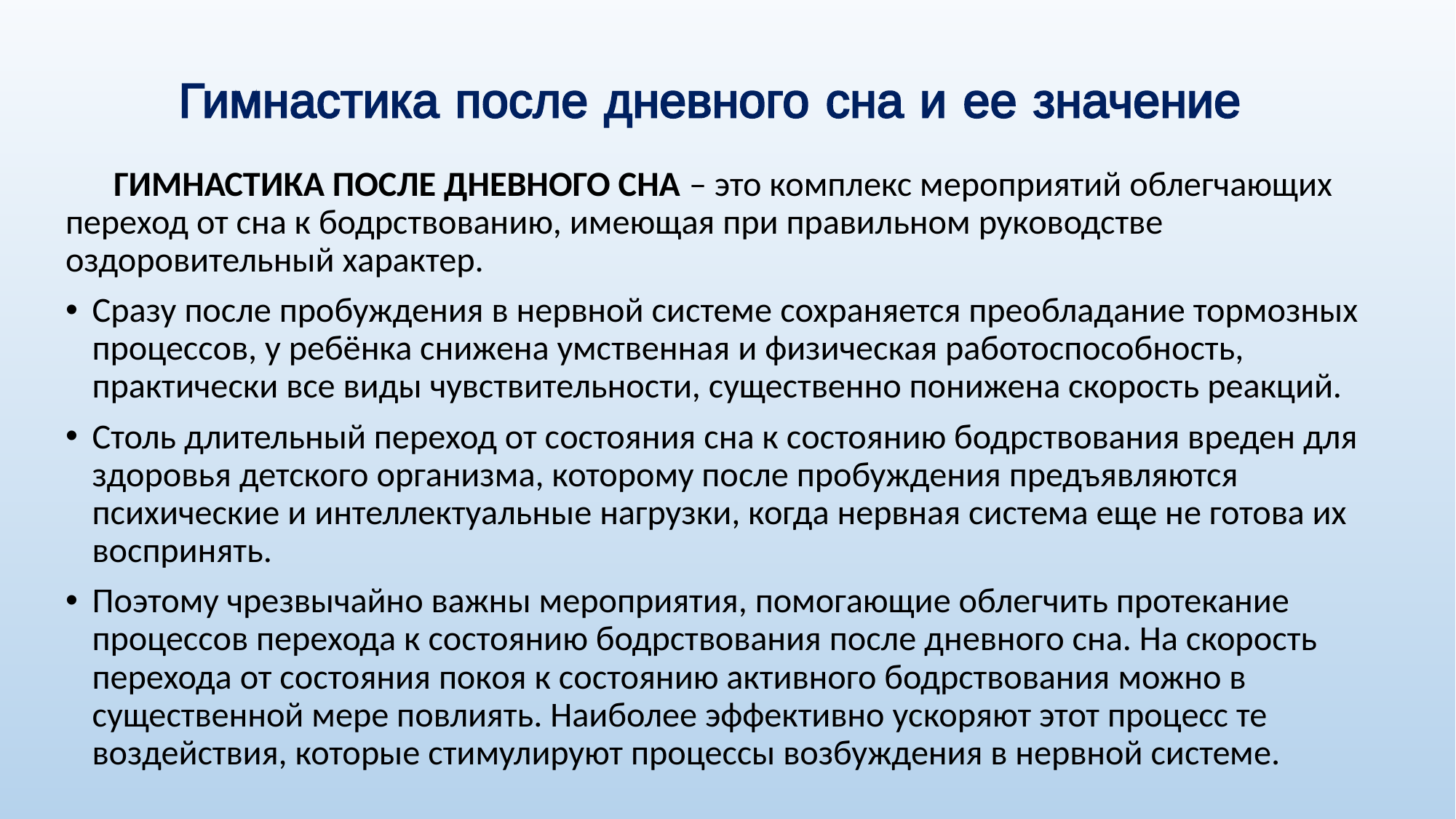

# Гимнастика после дневного сна и ее значение
      ГИМНАСТИКА ПОСЛЕ ДНЕВНОГО СНА – это комплекс мероприятий облегчающих переход от сна к бодрствованию, имеющая при правильном руководстве оздоровительный характер.
Сразу после пробуждения в нервной системе сохраняется преобладание тормозных процессов, у ребёнка снижена умственная и физическая работоспособность, практически все виды чувствительности, существенно понижена скорость реакций.
Столь длительный переход от состояния сна к состоянию бодрствования вреден для здоровья детского организма, которому после пробуждения предъявляются психические и интеллектуальные нагрузки, когда нервная система еще не готова их воспринять.
Поэтому чрезвычайно важны мероприятия, помогающие облегчить протекание процессов перехода к состоянию бодрствования после дневного сна. На скорость перехода от состояния покоя к состоянию активного бодрствования можно в существенной мере повлиять. Наиболее эффективно ускоряют этот процесс те воздействия, которые стимулируют процессы возбуждения в нервной системе.